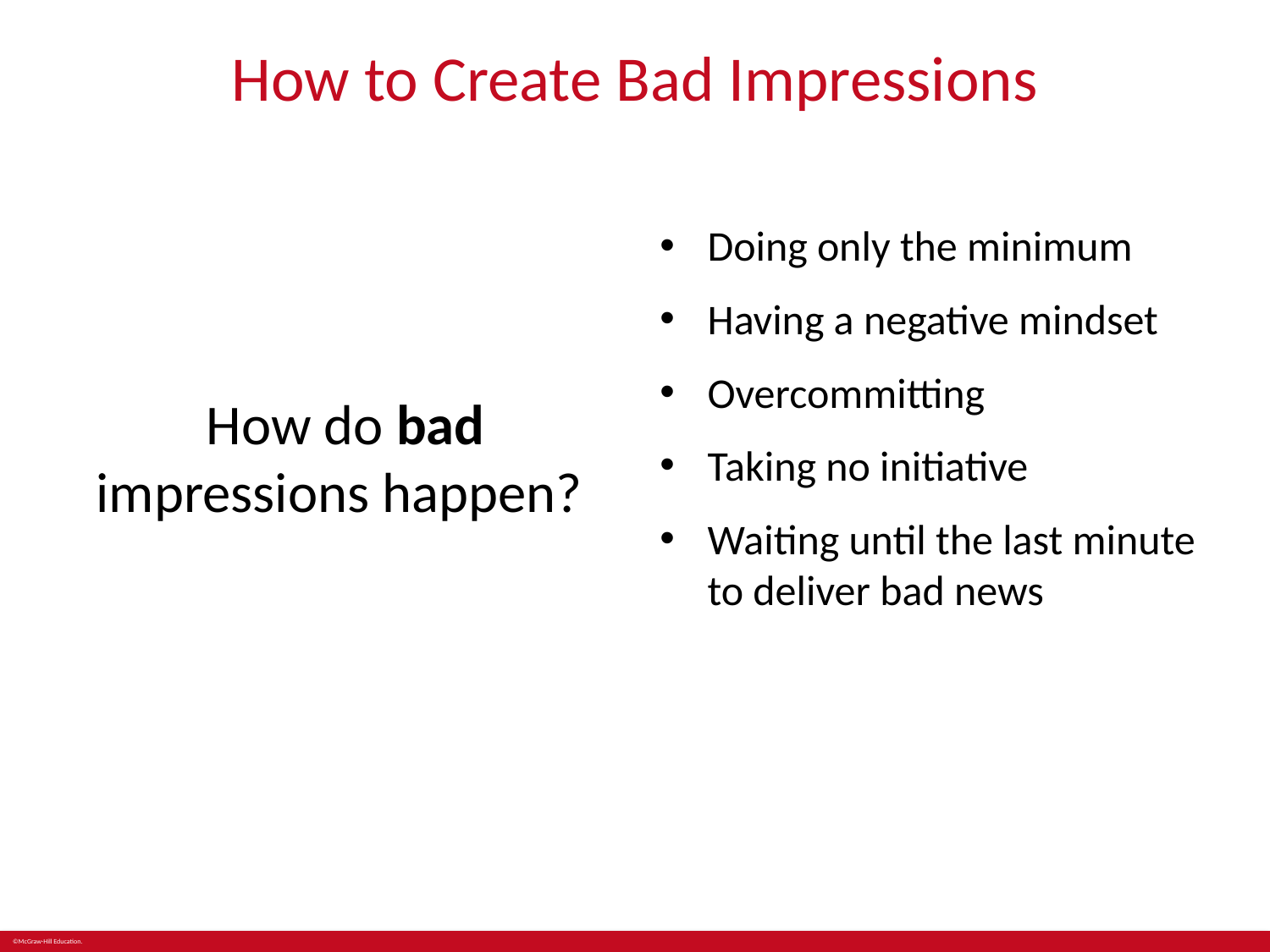

# How to Create Bad Impressions
How do bad impressions happen?
Doing only the minimum
Having a negative mindset
Overcommitting
Taking no initiative
Waiting until the last minute to deliver bad news